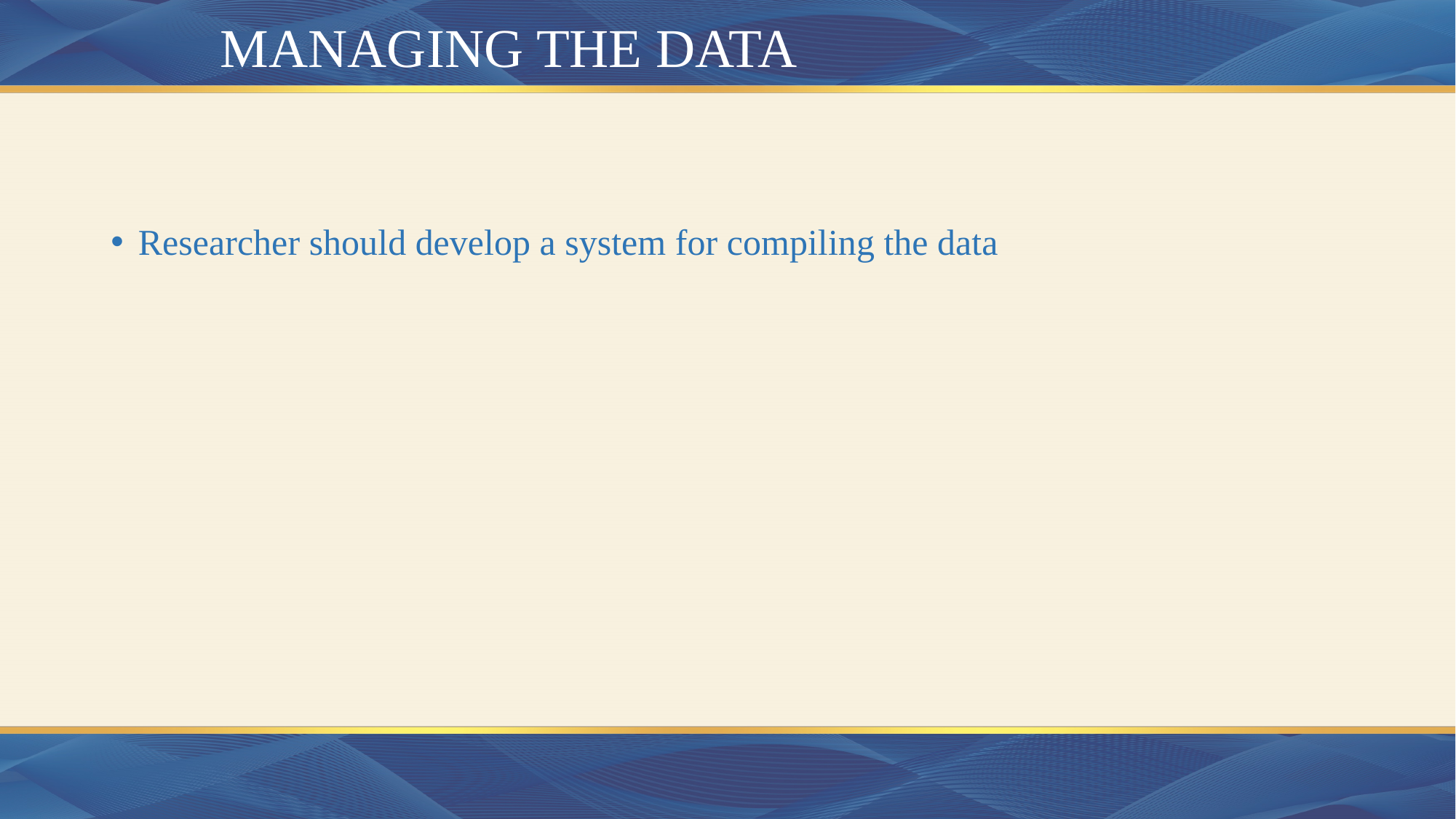

# MANAGING THE DATA
Researcher should develop a system for compiling the data